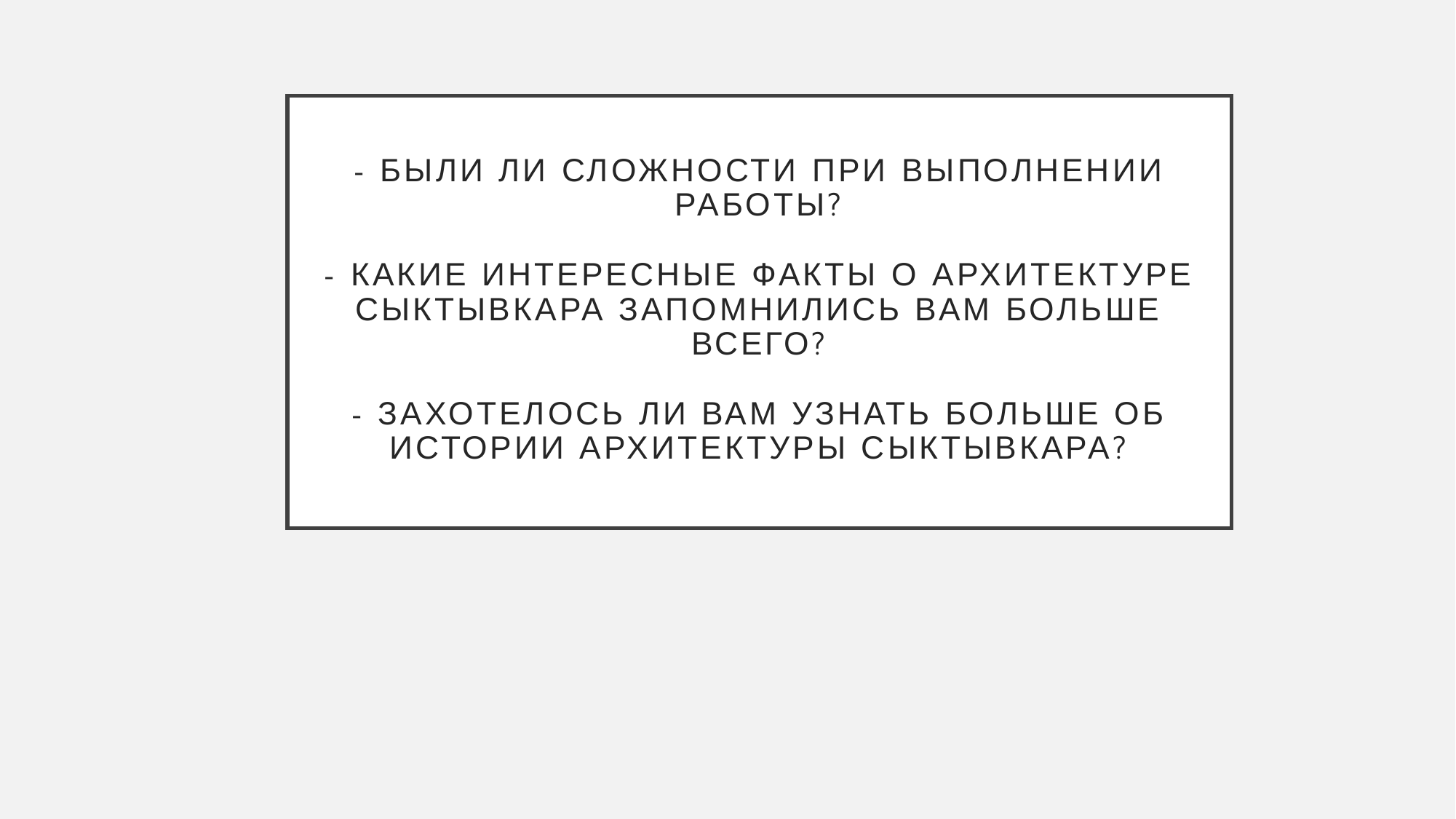

# - Были ли сложности при выполнении работы? - Какие интересные факты о архитектуре Сыктывкара запомнились вам больше всего? - Захотелось ли вам узнать больше об истории архитектуры Сыктывкара?